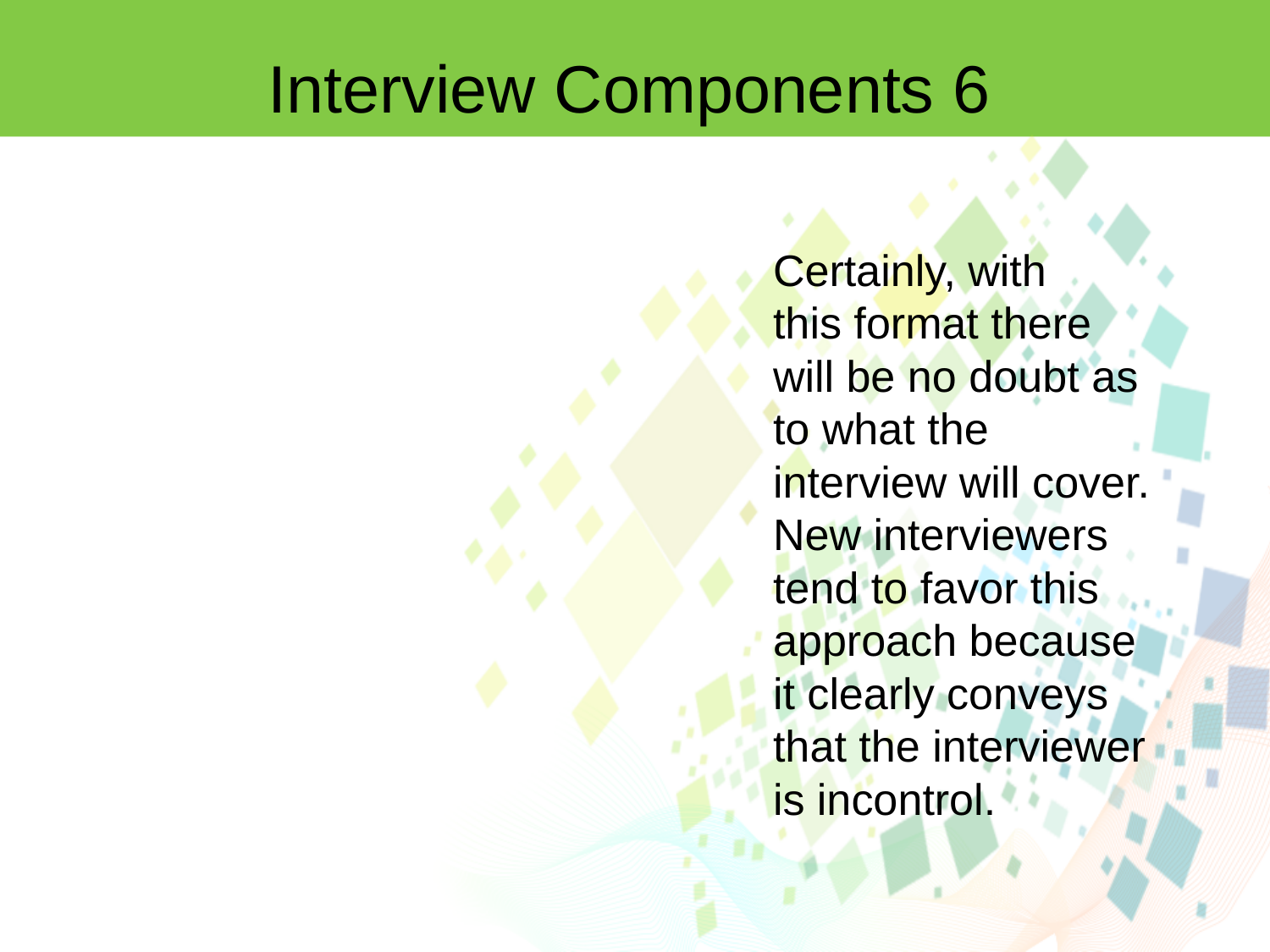

Interview Components 6
Certainly, with
this format there will be no doubt as to what the interview will cover. New interviewers
tend to favor this approach because it clearly conveys that the interviewer is incontrol.